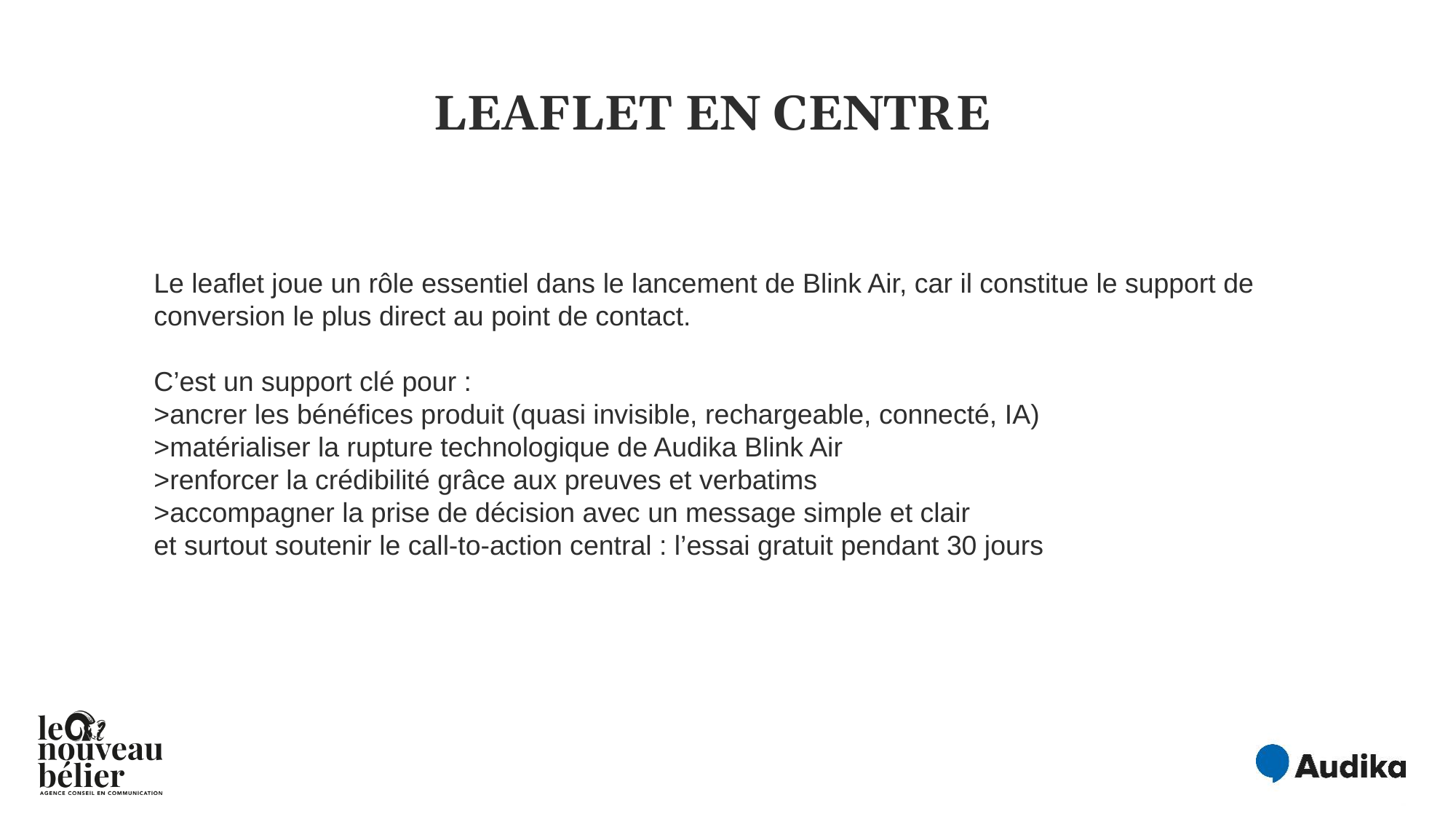

LEAFLET EN CENTRE
Le leaflet joue un rôle essentiel dans le lancement de Blink Air, car il constitue le support de conversion le plus direct au point de contact.

C’est un support clé pour :
>ancrer les bénéfices produit (quasi invisible, rechargeable, connecté, IA)
>matérialiser la rupture technologique de Audika Blink Air
>renforcer la crédibilité grâce aux preuves et verbatims
>accompagner la prise de décision avec un message simple et clair
et surtout soutenir le call-to-action central : l’essai gratuit pendant 30 jours